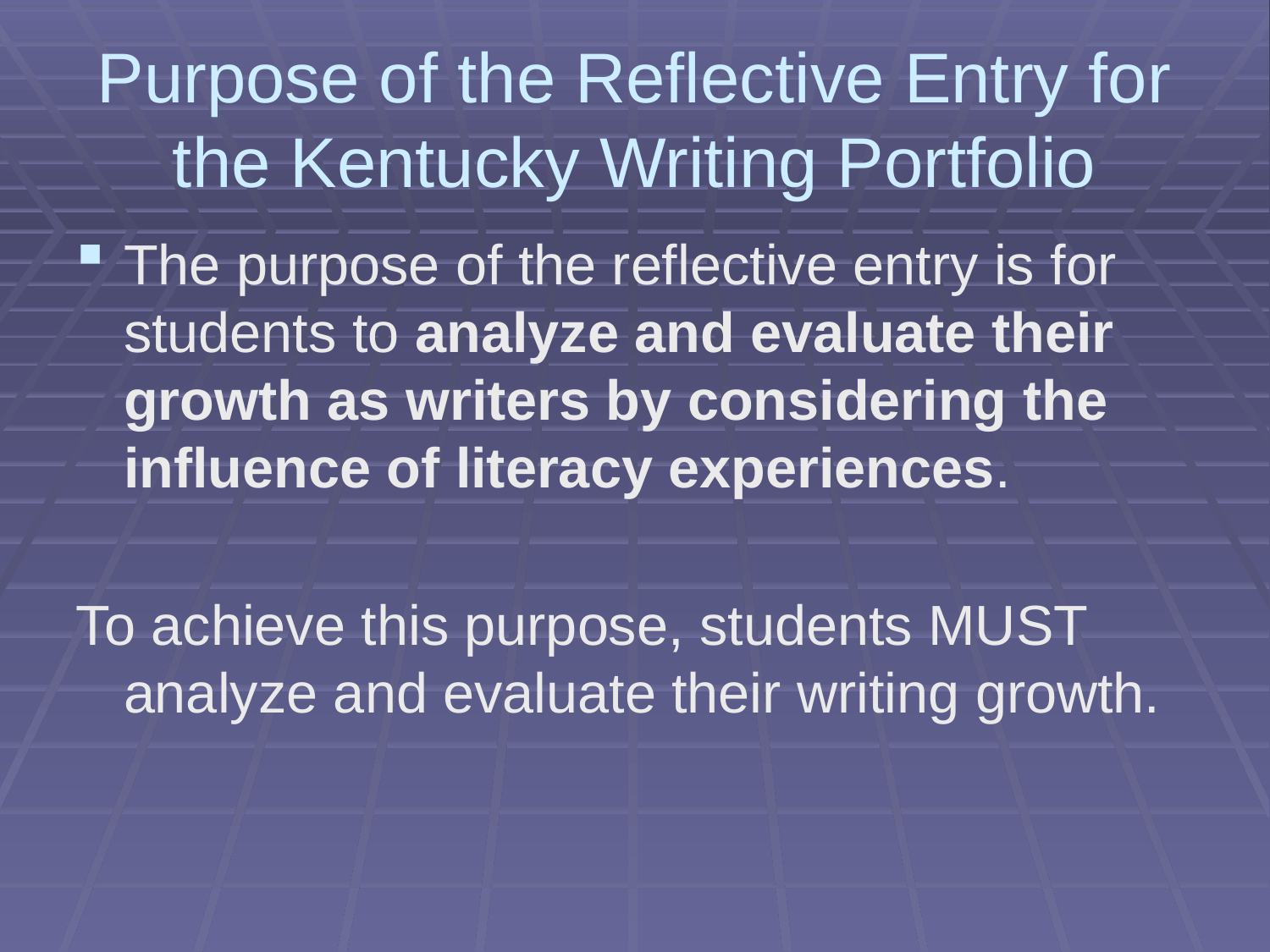

# Purpose of the Reflective Entry for the Kentucky Writing Portfolio
The purpose of the reflective entry is for students to analyze and evaluate their growth as writers by considering the influence of literacy experiences.

To achieve this purpose, students MUST analyze and evaluate their writing growth.